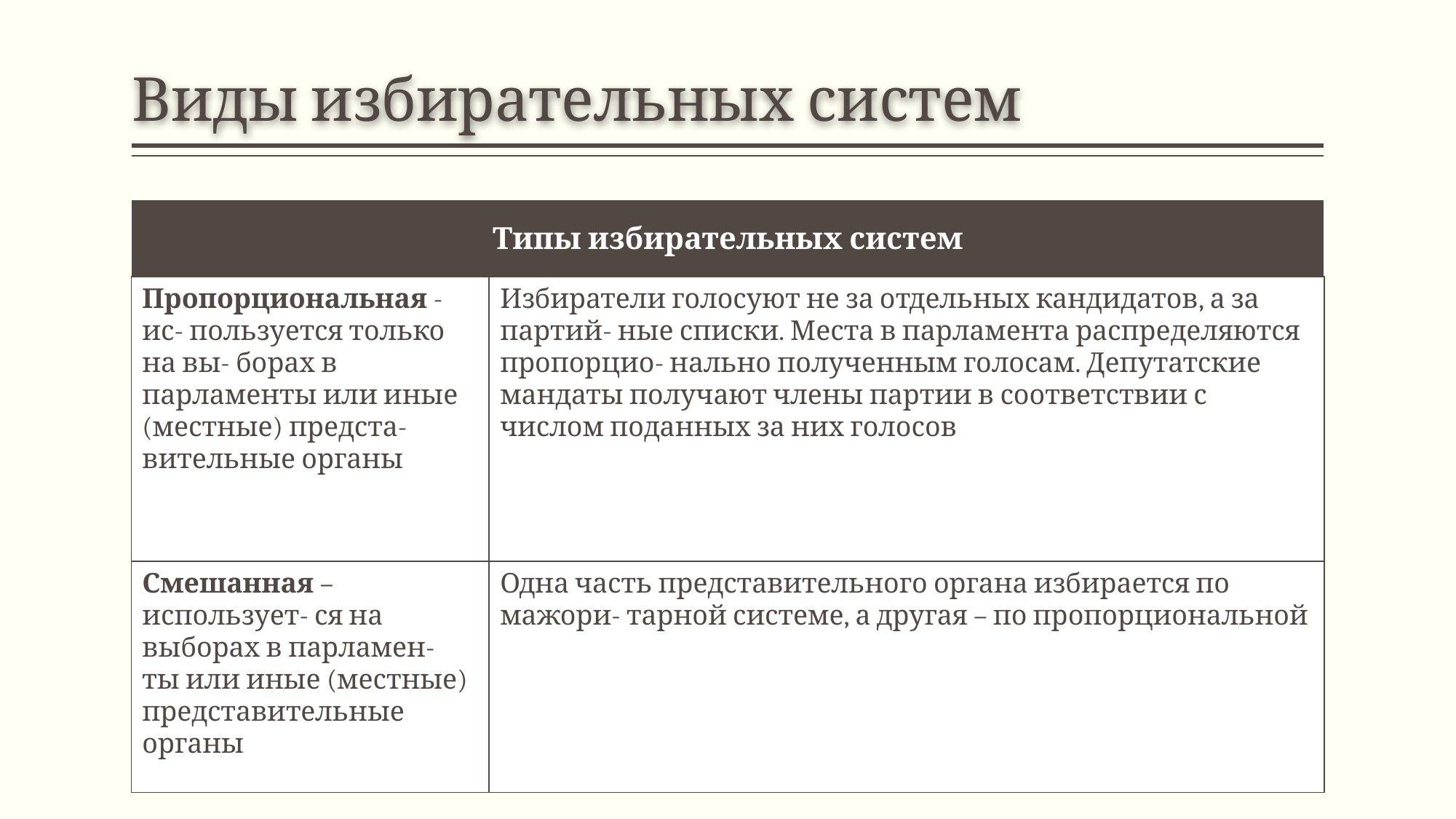

# Виды избирательных систем
| Типы избирательных систем |  |
| --- | --- |
| Пропорциональная - ис- пользуется только на вы- борах в парламенты или иные (местные) предста- вительные органы | Избиратели голосуют не за отдельных кандидатов, а за партий- ные списки. Места в парламента распределяются пропорцио- нально полученным голосам. Депутатские мандаты получают члены партии в соответствии с числом поданных за них голосов |
| Смешанная – использует- ся на выборах в парламен- ты или иные (местные) представительные органы | Одна часть представительного органа избирается по мажори- тарной системе, а другая – по пропорциональной |